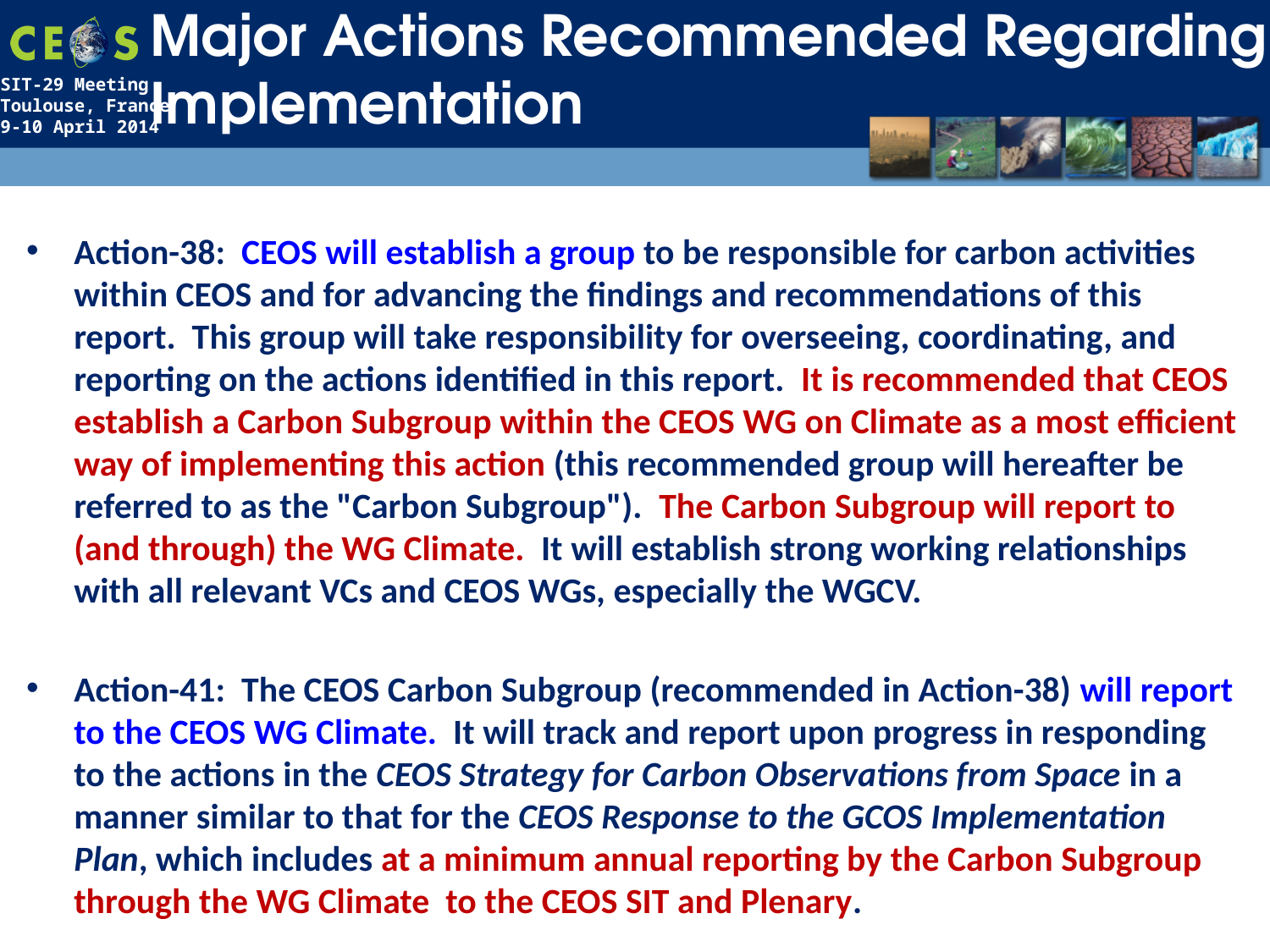

# Major Actions Recommended Regarding Implementation
Action-38:  CEOS will establish a group to be responsible for carbon activities within CEOS and for advancing the findings and recommendations of this report.  This group will take responsibility for overseeing, coordinating, and reporting on the actions identified in this report.  It is recommended that CEOS establish a Carbon Subgroup within the CEOS WG on Climate as a most efficient way of implementing this action (this recommended group will hereafter be referred to as the "Carbon Subgroup").  The Carbon Subgroup will report to (and through) the WG Climate.  It will establish strong working relationships with all relevant VCs and CEOS WGs, especially the WGCV.

Action-41:  The CEOS Carbon Subgroup (recommended in Action-38) will report to the CEOS WG Climate.  It will track and report upon progress in responding to the actions in the CEOS Strategy for Carbon Observations from Space in a manner similar to that for the CEOS Response to the GCOS Implementation Plan, which includes at a minimum annual reporting by the Carbon Subgroup through the WG Climate  to the CEOS SIT and Plenary.